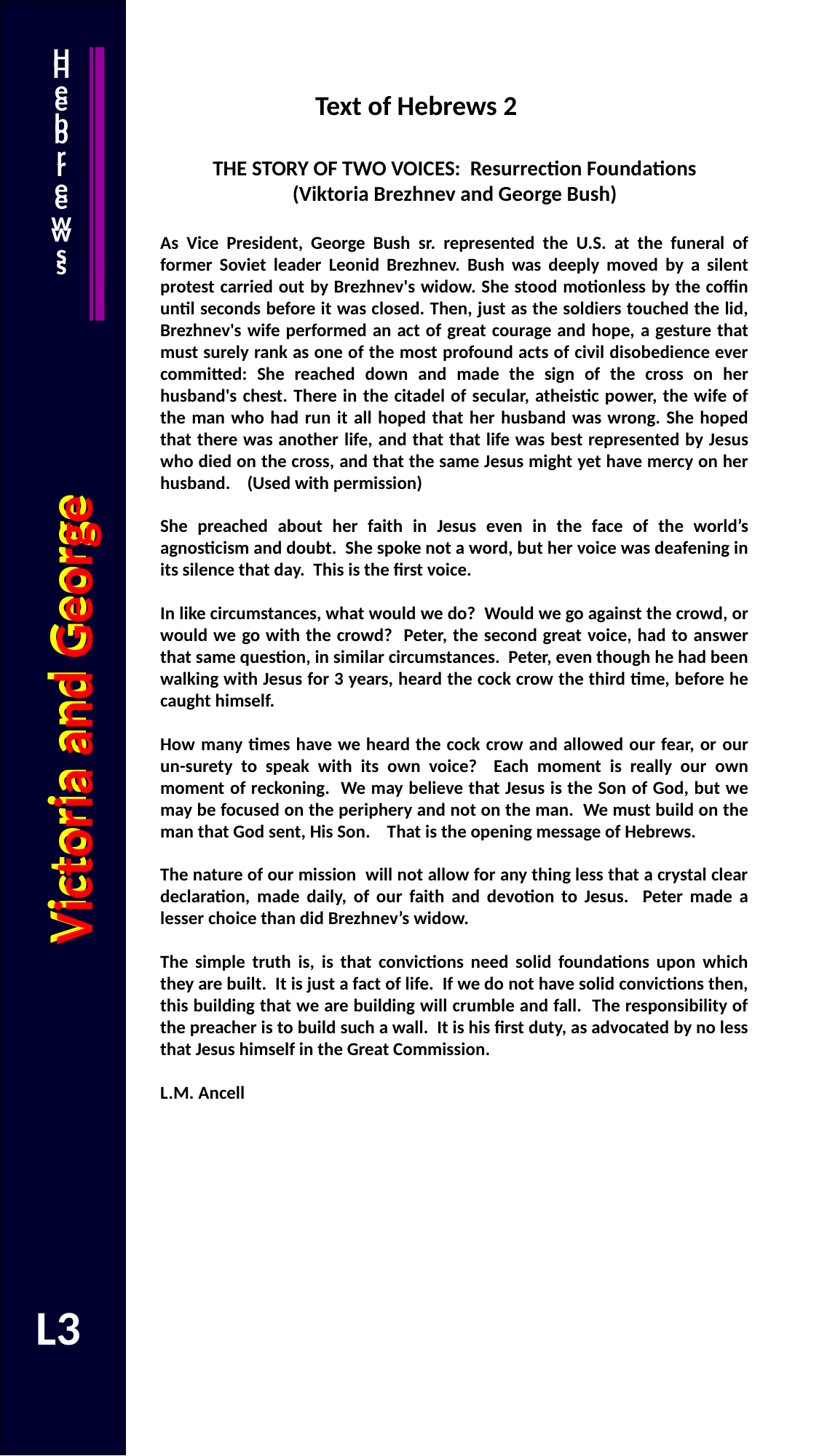

Hebrews

Hebrews

Text of Hebrews 2
THE STORY OF TWO VOICES:  Resurrection Foundations
(Viktoria Brezhnev and George Bush)

As Vice President, George Bush sr. represented the U.S. at the funeral of former Soviet leader Leonid Brezhnev. Bush was deeply moved by a silent protest carried out by Brezhnev's widow. She stood motionless by the coffin until seconds before it was closed. Then, just as the soldiers touched the lid, Brezhnev's wife performed an act of great courage and hope, a gesture that must surely rank as one of the most profound acts of civil disobedience ever committed: She reached down and made the sign of the cross on her husband's chest. There in the citadel of secular, atheistic power, the wife of the man who had run it all hoped that her husband was wrong. She hoped that there was another life, and that that life was best represented by Jesus who died on the cross, and that the same Jesus might yet have mercy on her husband.    (Used with permission)

She preached about her faith in Jesus even in the face of the world’s agnosticism and doubt.  She spoke not a word, but her voice was deafening in its silence that day.  This is the first voice.

In like circumstances, what would we do?  Would we go against the crowd, or would we go with the crowd?  Peter, the second great voice, had to answer that same question, in similar circumstances.  Peter, even though he had been walking with Jesus for 3 years, heard the cock crow the third time, before he caught himself.

How many times have we heard the cock crow and allowed our fear, or our un-surety to speak with its own voice?  Each moment is really our own moment of reckoning.  We may believe that Jesus is the Son of God, but we may be focused on the periphery and not on the man.  We must build on the man that God sent, His Son.    That is the opening message of Hebrews.

The nature of our mission  will not allow for any thing less that a crystal clear declaration, made daily, of our faith and devotion to Jesus.  Peter made a lesser choice than did Brezhnev’s widow.

The simple truth is, is that convictions need solid foundations upon which they are built.  It is just a fact of life.  If we do not have solid convictions then, this building that we are building will crumble and fall.  The responsibility of the preacher is to build such a wall.  It is his first duty, as advocated by no less that Jesus himself in the Great Commission.

L.M. Ancell

Victoria and George
Victoria and George
L3